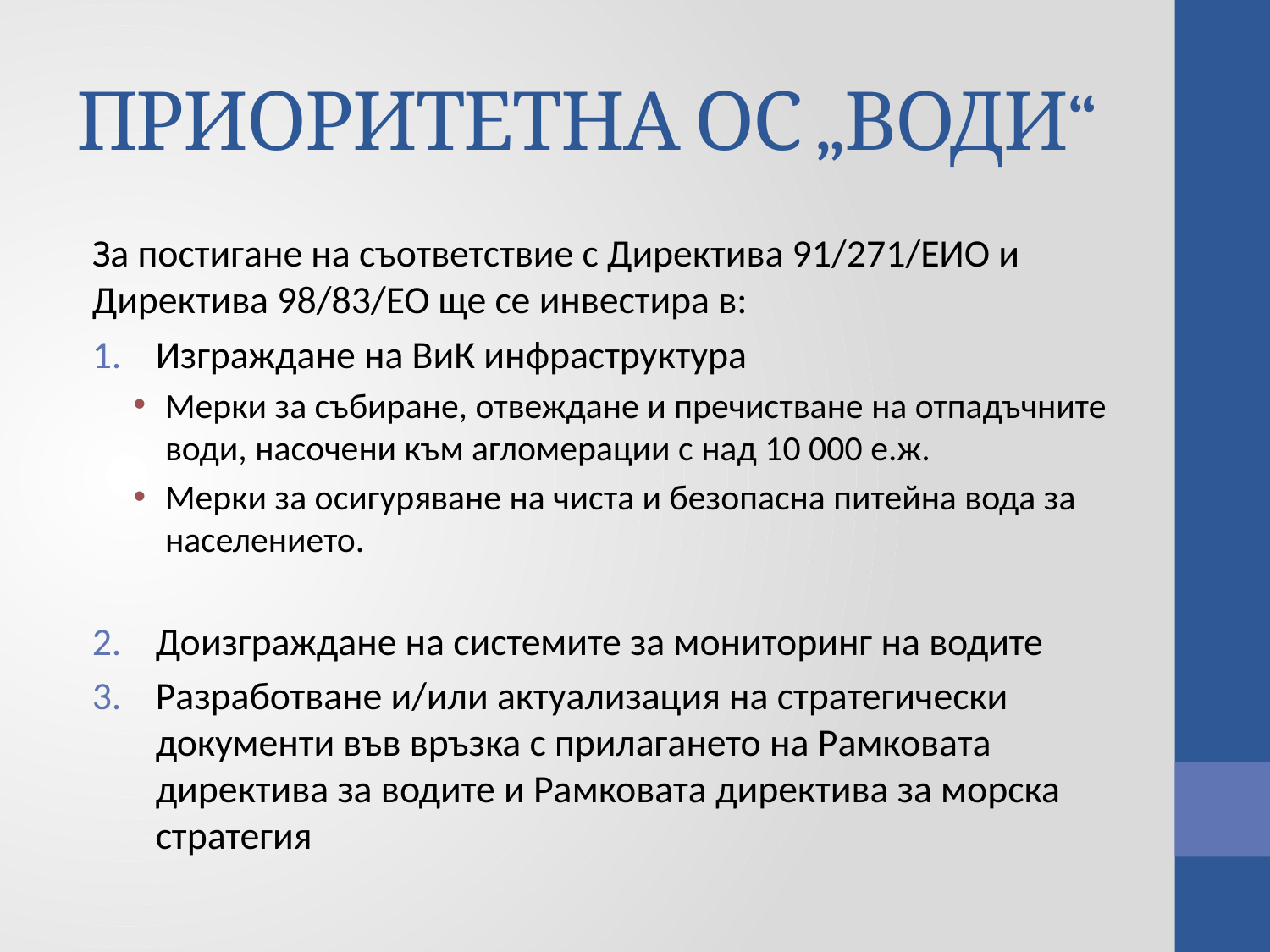

# ПРИОРИТЕТНА ОС „ВОДИ“
За постигане на съответствие с Директива 91/271/ЕИО и Директива 98/83/ЕО ще се инвестира в:
Изграждане на ВиК инфраструктура
Мерки за събиране, отвеждане и пречистване на отпадъчните води, насочени към агломерации с над 10 000 е.ж.
Мерки за осигуряване на чиста и безопасна питейна вода за населението.

Доизграждане на системите за мониторинг на водите
Разработване и/или актуализация на стратегически документи във връзка с прилагането на Рамковата директива за водите и Рамковата директива за морска стратегия